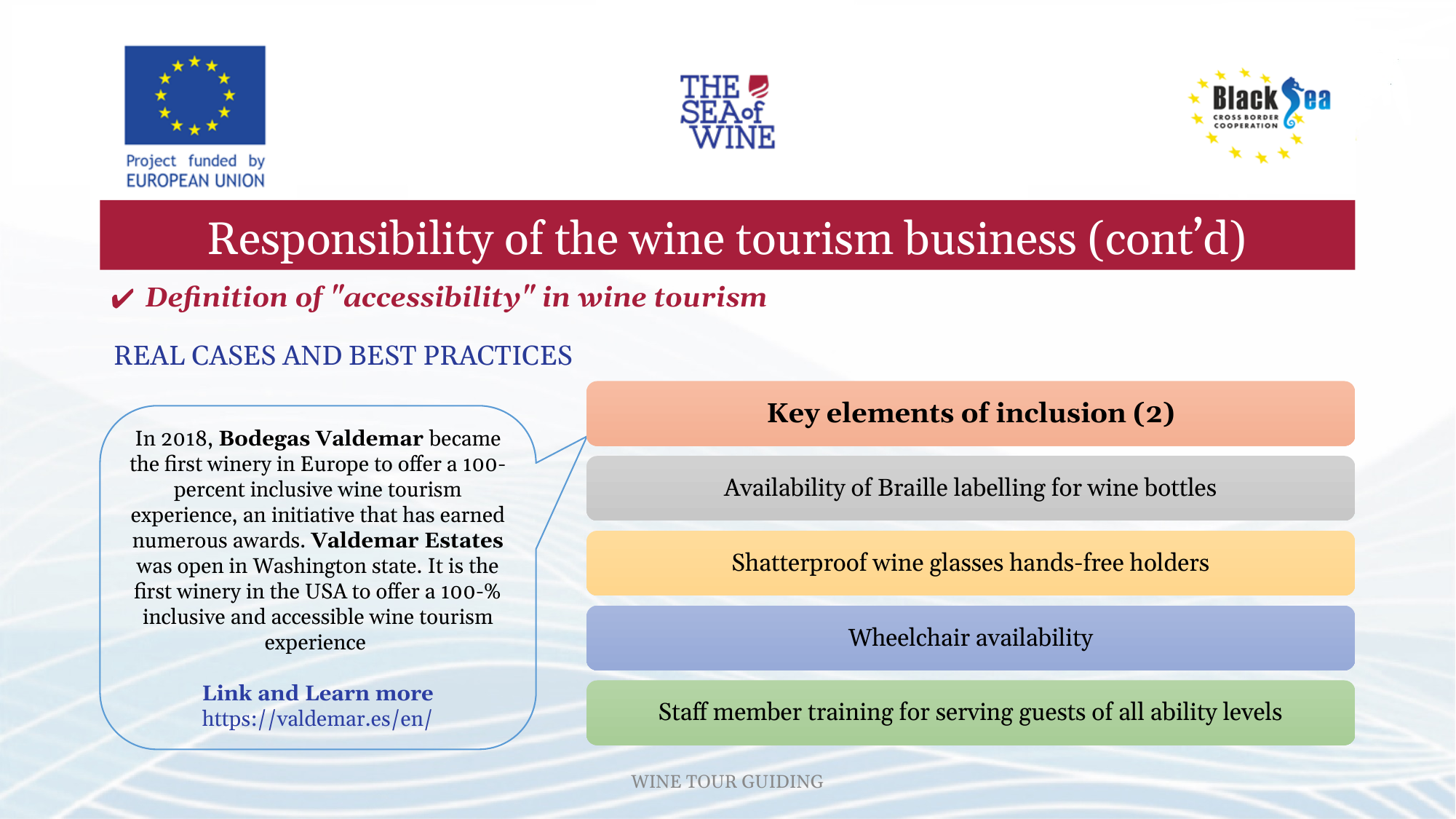

# Responsibility of the wine tourism business (cont’d)
Definition of "accessibility" in wine tourism
REAL CASES AND BEST PRACTICES

Key elements of inclusion (2)

Availability of Braille labelling for wine bottles

Shatterproof wine glasses hands-free holders

Wheelchair availability

Staff member training for serving guests of all ability levels
In 2018, Bodegas Valdemar became the first winery in Europe to offer a 100-percent inclusive wine tourism experience, an initiative that has earned numerous awards. Valdemar Estates was open in Washington state. It is the first winery in the USA to offer a 100-% inclusive and accessible wine tourism experience

Link and Learn more
https://valdemar.es/en/
WINE TOUR GUIDING